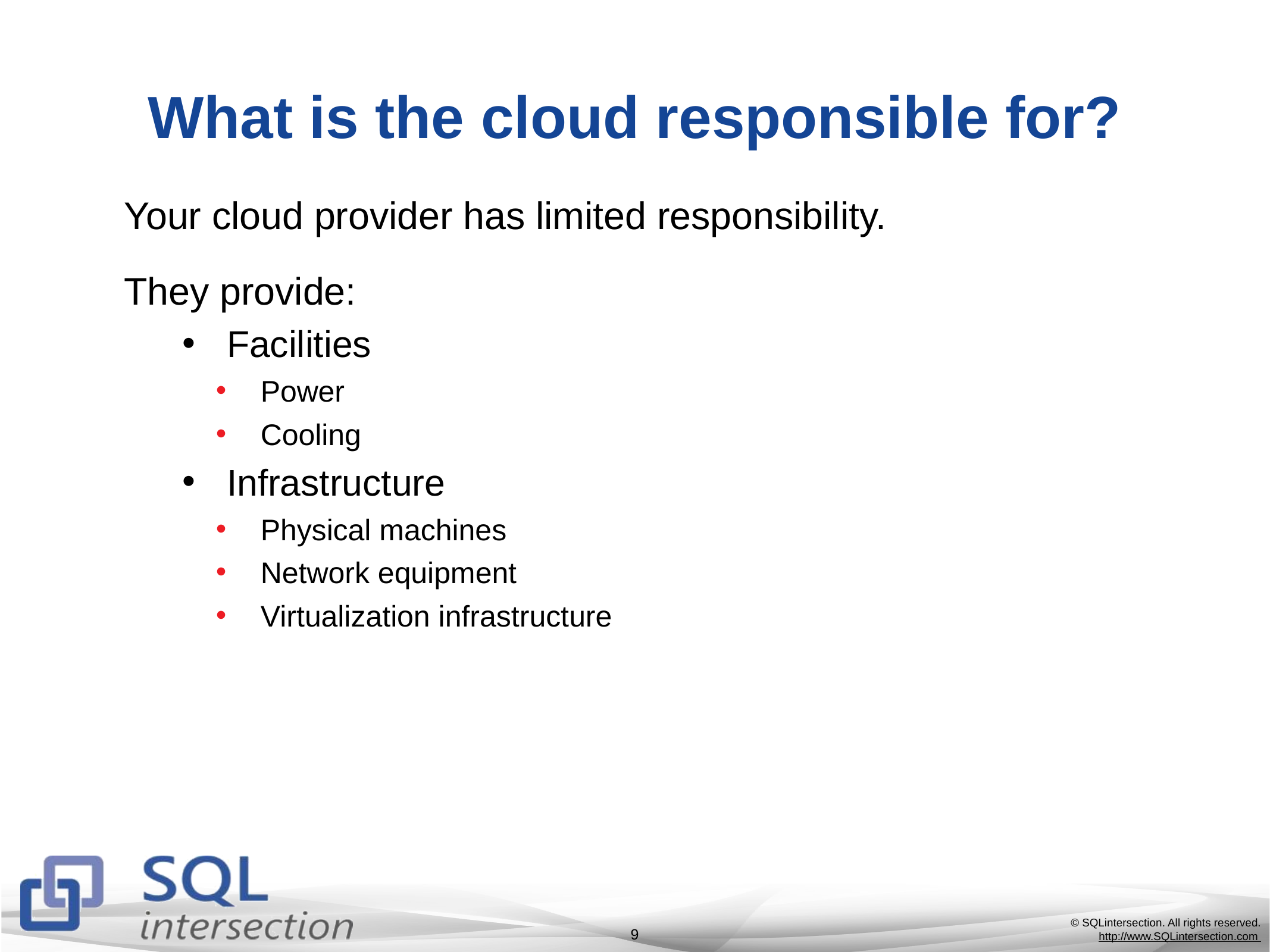

# What is the cloud responsible for?
Your cloud provider has limited responsibility.
They provide:
Facilities
Power
Cooling
Infrastructure
Physical machines
Network equipment
Virtualization infrastructure